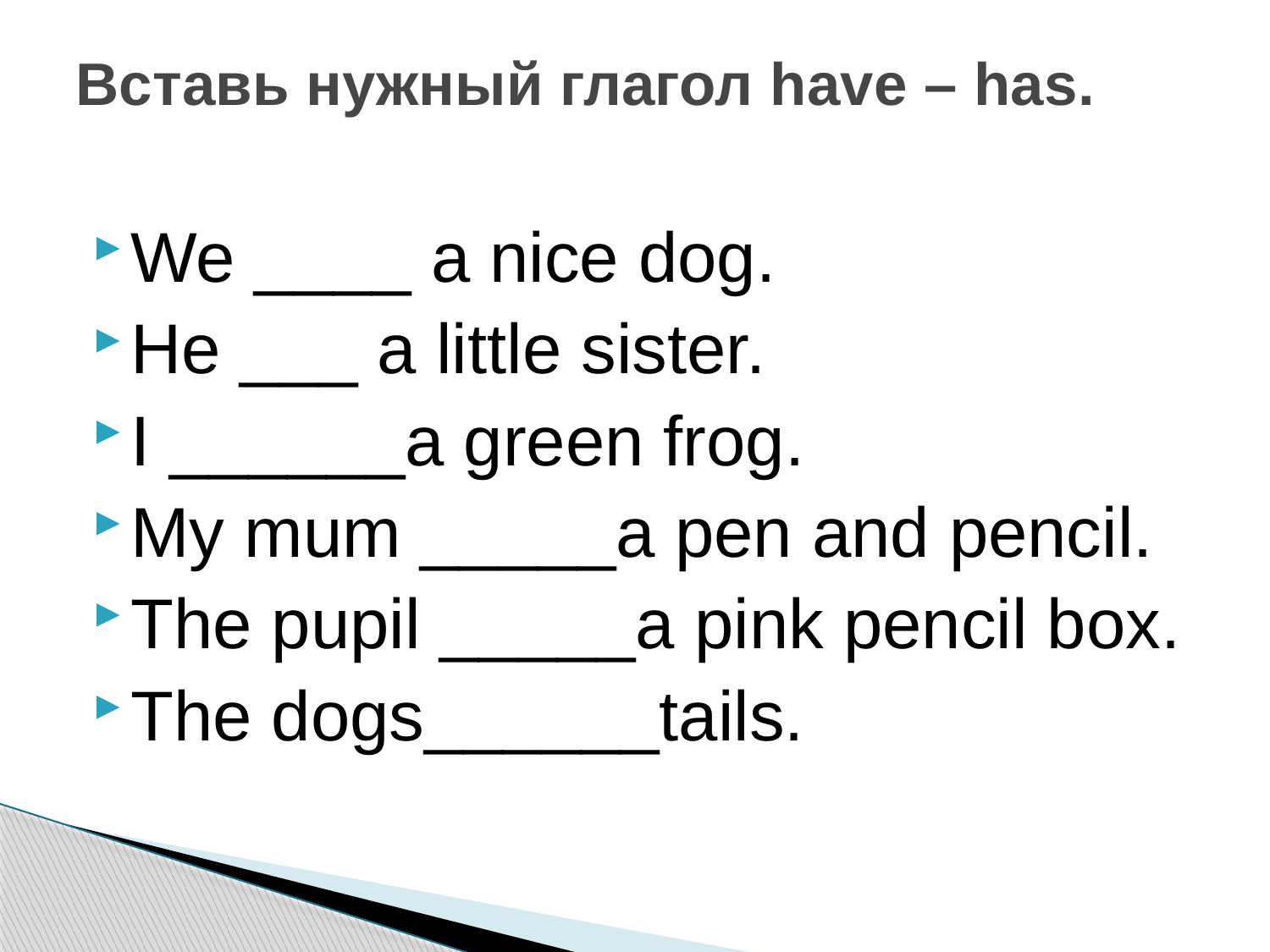

# Вставь нужный глагол have – has.
We ____ a nice dog.
He ___ a little sister.
I ______a green frog.
My mum _____a pen and pencil.
The pupil _____a pink pencil box.
The dogs______tails.